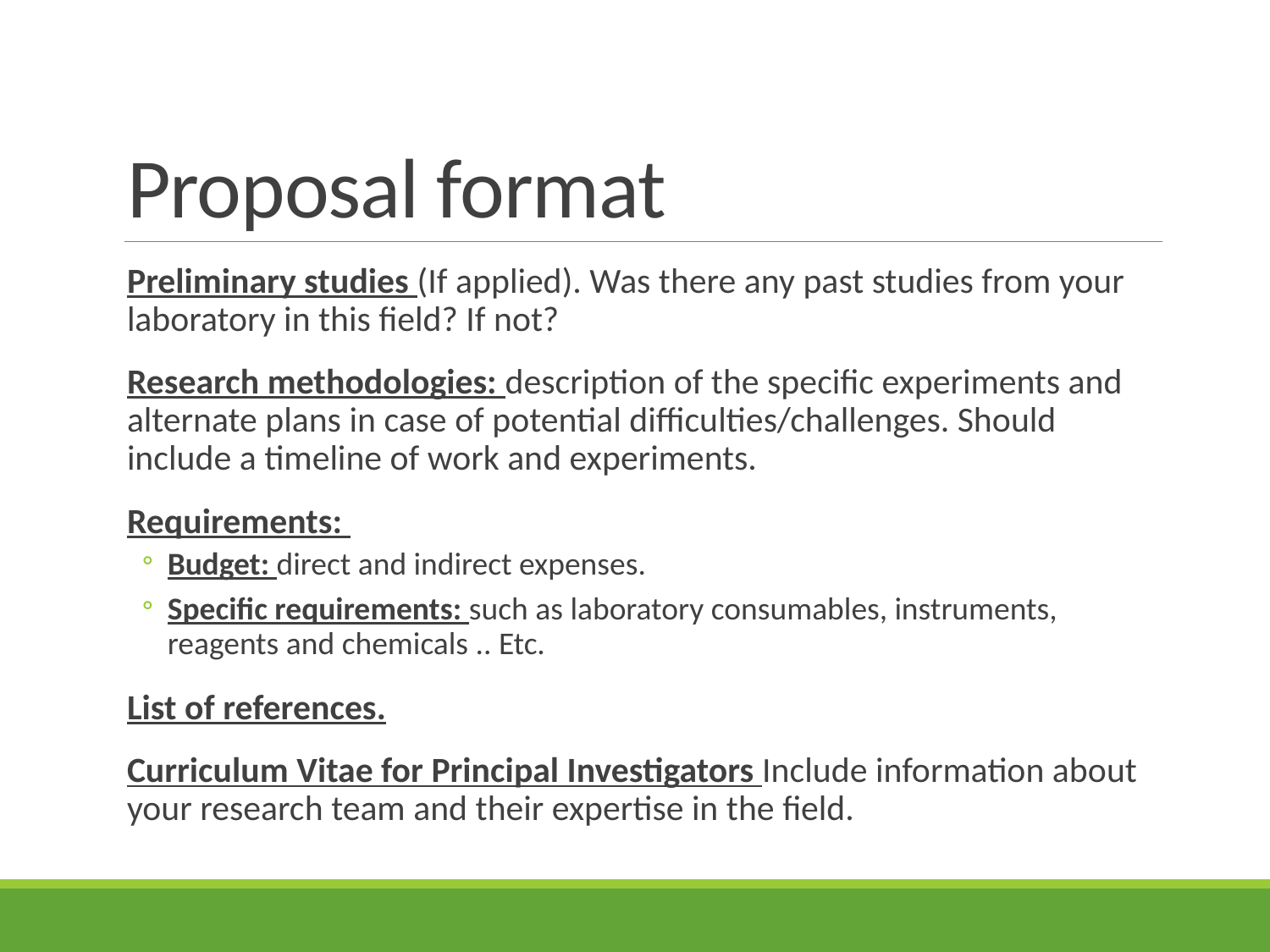

# Proposal format
Preliminary studies (If applied). Was there any past studies from your laboratory in this field? If not?
Research methodologies: description of the specific experiments and alternate plans in case of potential difficulties/challenges. Should include a timeline of work and experiments.
Requirements:
Budget: direct and indirect expenses.
Specific requirements: such as laboratory consumables, instruments, reagents and chemicals .. Etc.
List of references.
Curriculum Vitae for Principal Investigators Include information about your research team and their expertise in the field.